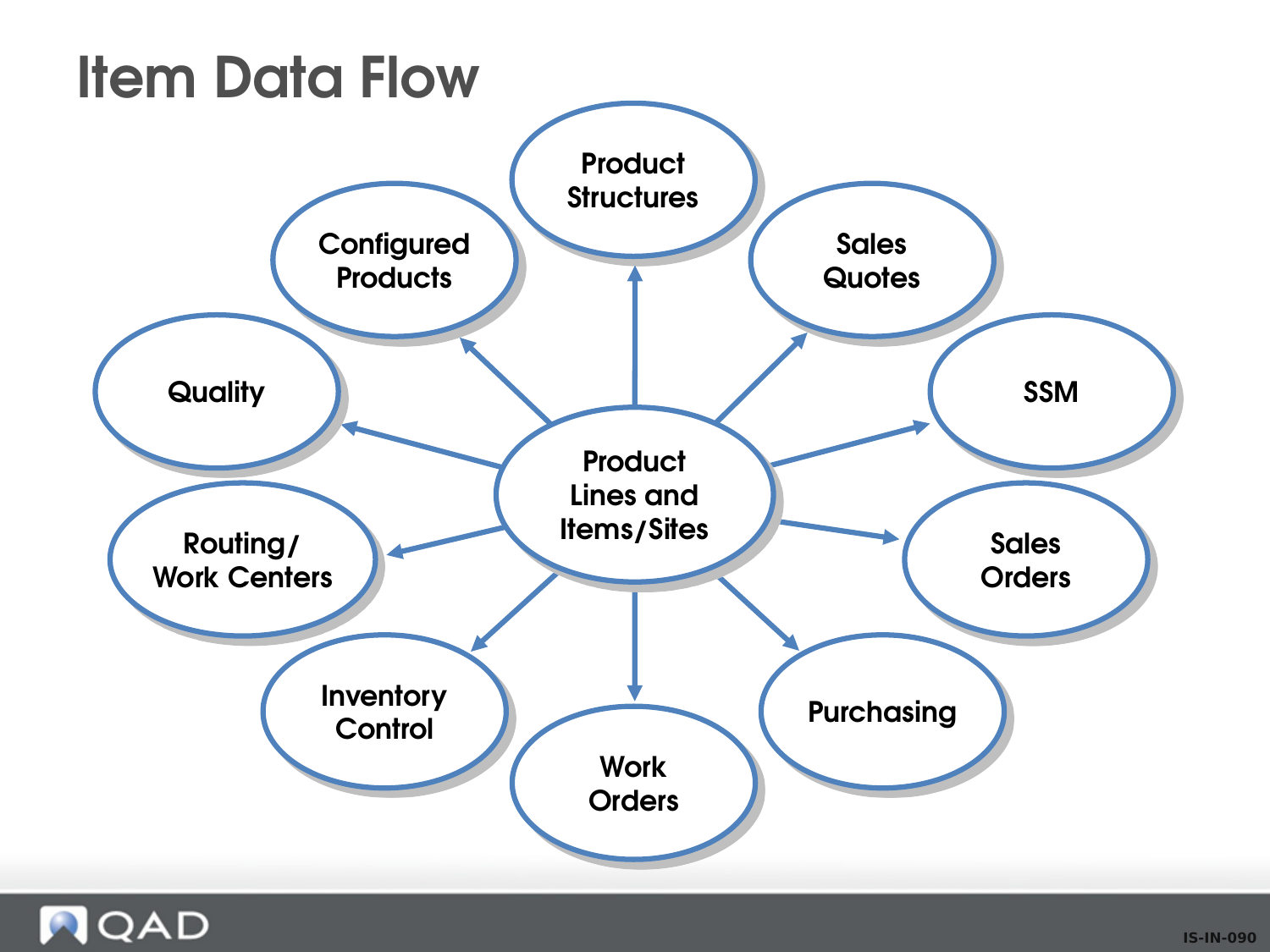

# Item Data Flow
Product Structures
Configured Products
Sales Quotes

Quality
SSM

Product Lines and Items/Sites

Routing/ Work Centers
Sales Orders

Inventory Control
Purchasing
Work Orders
IS-IN-090